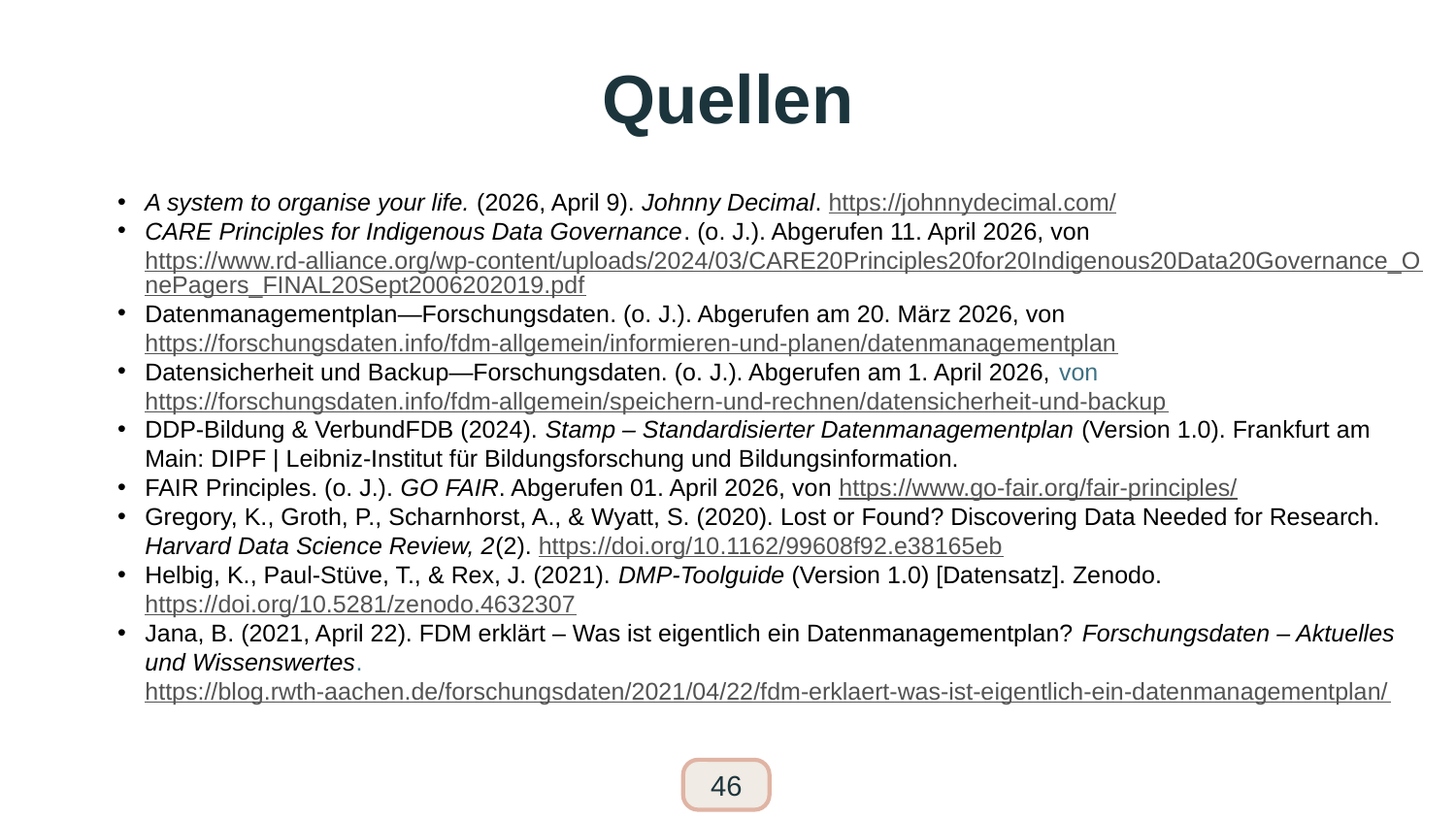

# Quellen
A system to organise your life. (2026, April 9). Johnny Decimal. https://johnnydecimal.com/
CARE Principles for Indigenous Data Governance. (o. J.). Abgerufen 11. April 2026, von https://www.rd-alliance.org/wp-content/uploads/2024/03/CARE20Principles20for20Indigenous20Data20Governance_OnePagers_FINAL20Sept2006202019.pdf
Datenmanagementplan—Forschungsdaten. (o. J.). Abgerufen am 20. März 2026, von https://forschungsdaten.info/fdm-allgemein/informieren-und-planen/datenmanagementplan
Datensicherheit und Backup—Forschungsdaten. (o. J.). Abgerufen am 1. April 2026, von https://forschungsdaten.info/fdm-allgemein/speichern-und-rechnen/datensicherheit-und-backup
DDP-Bildung & VerbundFDB (2024). Stamp – Standardisierter Datenmanagementplan (Version 1.0). Frankfurt am Main: DIPF | Leibniz-Institut für Bildungsforschung und Bildungsinformation.
FAIR Principles. (o. J.). GO FAIR. Abgerufen 01. April 2026, von https://www.go-fair.org/fair-principles/
Gregory, K., Groth, P., Scharnhorst, A., & Wyatt, S. (2020). Lost or Found? Discovering Data Needed for Research. Harvard Data Science Review, 2(2). https://doi.org/10.1162/99608f92.e38165eb
Helbig, K., Paul-Stüve, T., & Rex, J. (2021). DMP-Toolguide (Version 1.0) [Datensatz]. Zenodo. https://doi.org/10.5281/zenodo.4632307
Jana, B. (2021, April 22). FDM erklärt – Was ist eigentlich ein Datenmanagementplan? Forschungsdaten – Aktuelles und Wissenswertes. https://blog.rwth-aachen.de/forschungsdaten/2021/04/22/fdm-erklaert-was-ist-eigentlich-ein-datenmanagementplan/